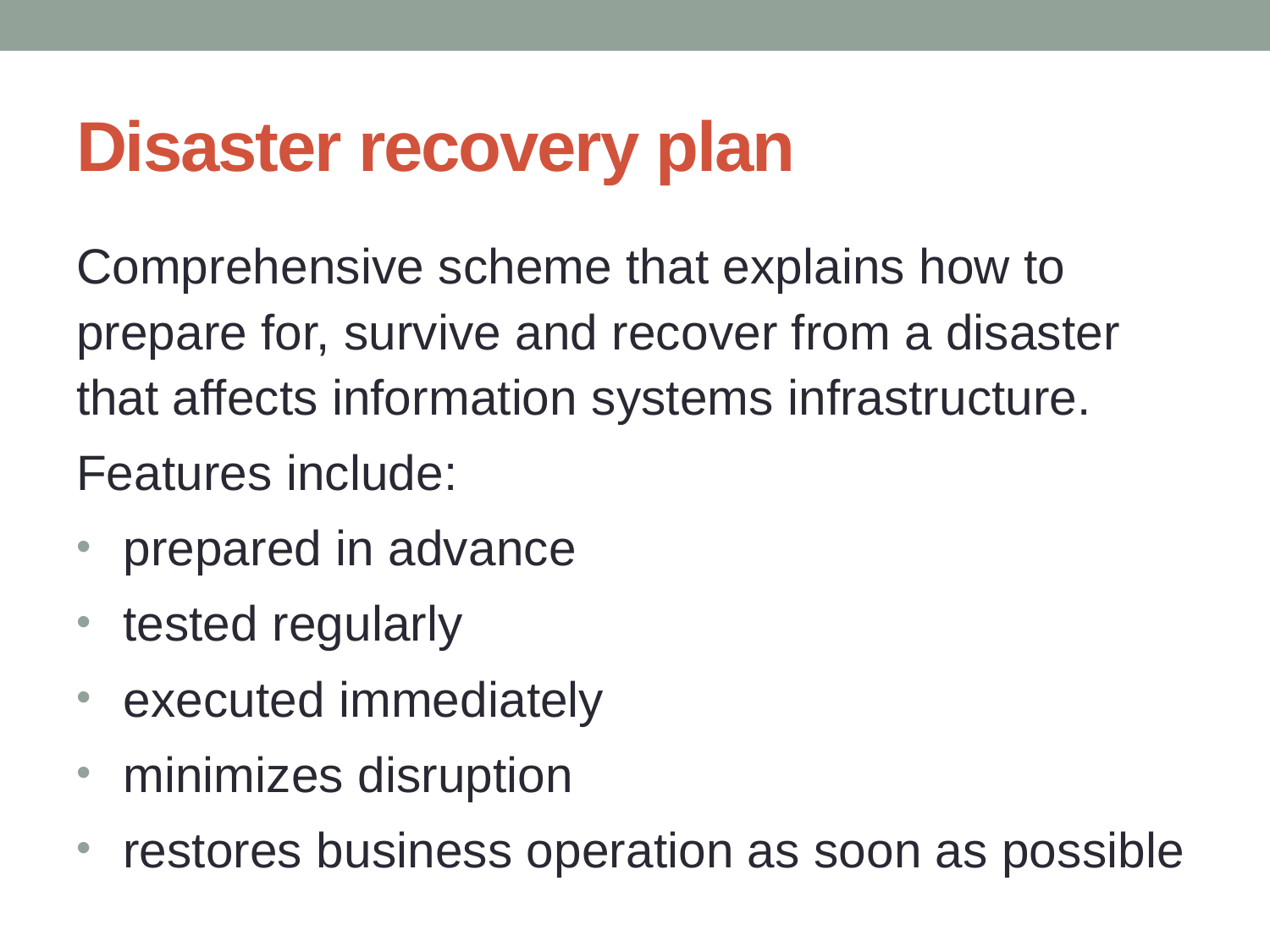

# Disaster recovery plan
Comprehensive scheme that explains how to prepare for, survive and recover from a disaster that affects information systems infrastructure.
Features include:
prepared in advance
tested regularly
executed immediately
minimizes disruption
restores business operation as soon as possible